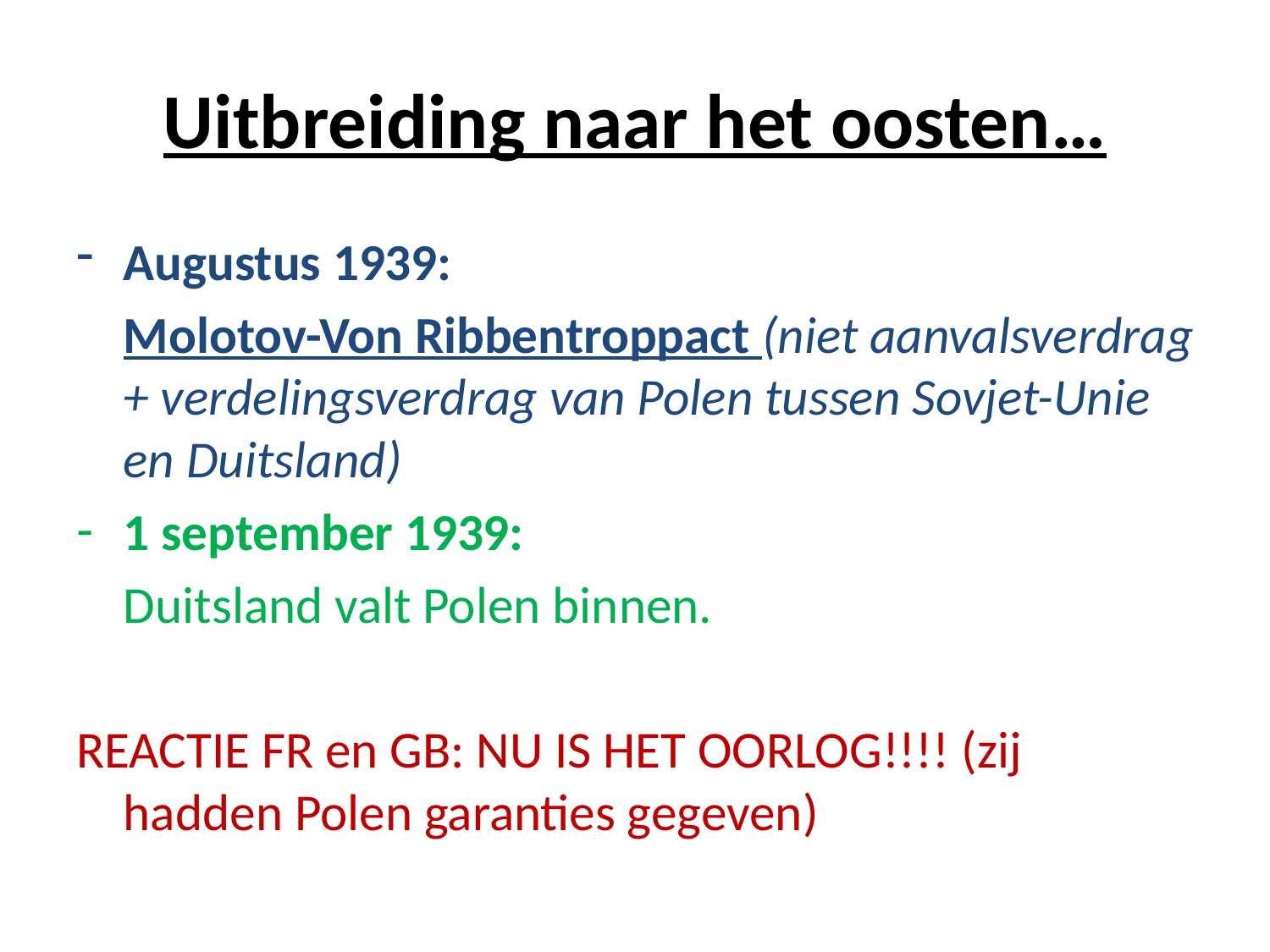

# Uitbreiding naar het oosten…
Augustus 1939:
	Molotov-Von Ribbentroppact (niet aanvalsverdrag + verdelingsverdrag van Polen tussen Sovjet-Unie en Duitsland)
1 september 1939:
	Duitsland valt Polen binnen.

REACTIE FR en GB: NU IS HET OORLOG!!!! (zij hadden Polen garanties gegeven)